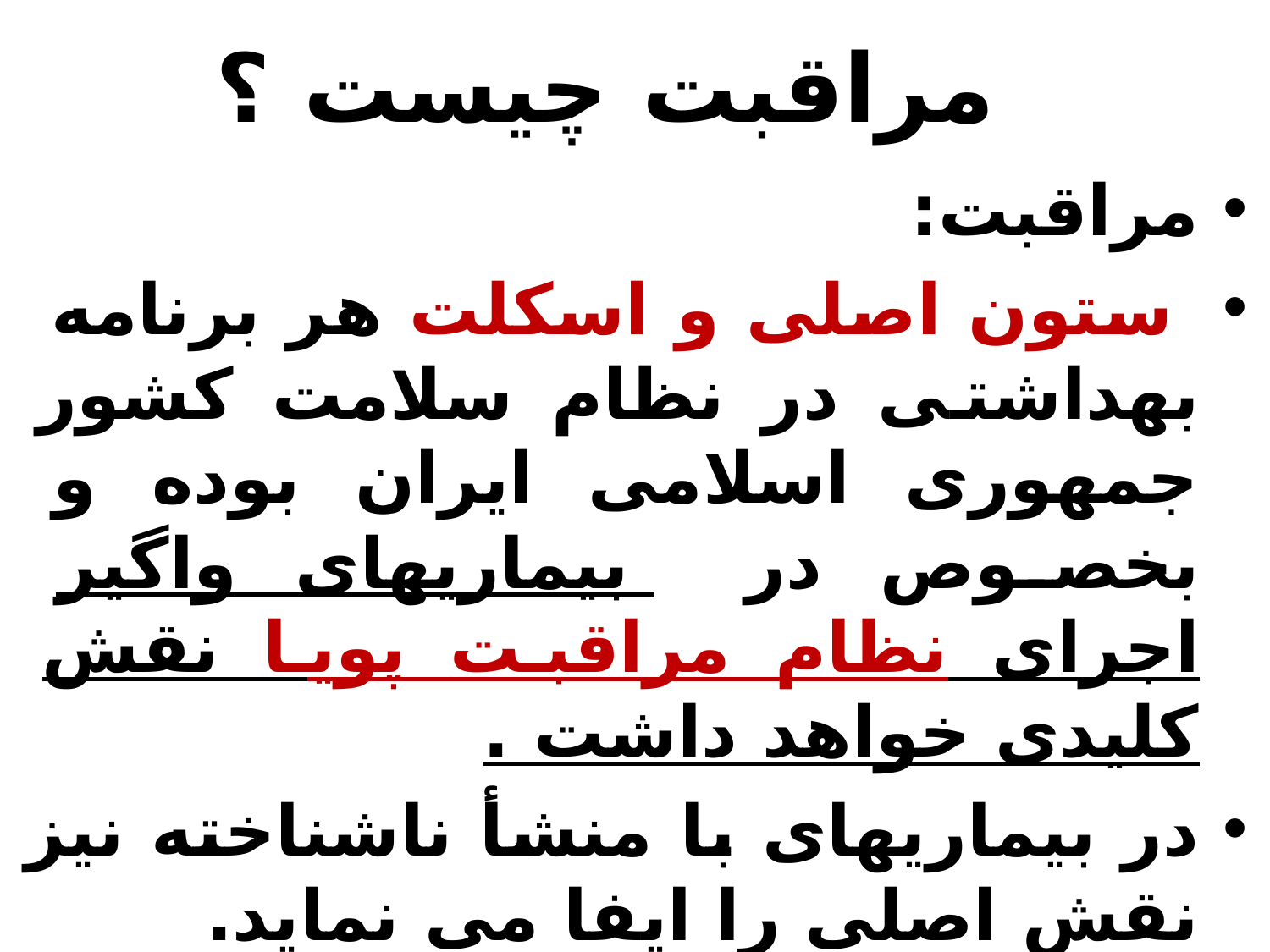

مراقبت چیست ؟
مراقبت:
 ستون اصلی و اسکلت هر برنامه  بهداشتی در نظام سلامت کشور جمهوری اسلامی ایران بوده و بخصوص در  بیماریهای واگیر اجرای نظام مراقبت پویا نقش کلیدی خواهد داشت .
در بیماریهای با منشأ ناشناخته نیز نقش اصلی را ایفا می نماید.